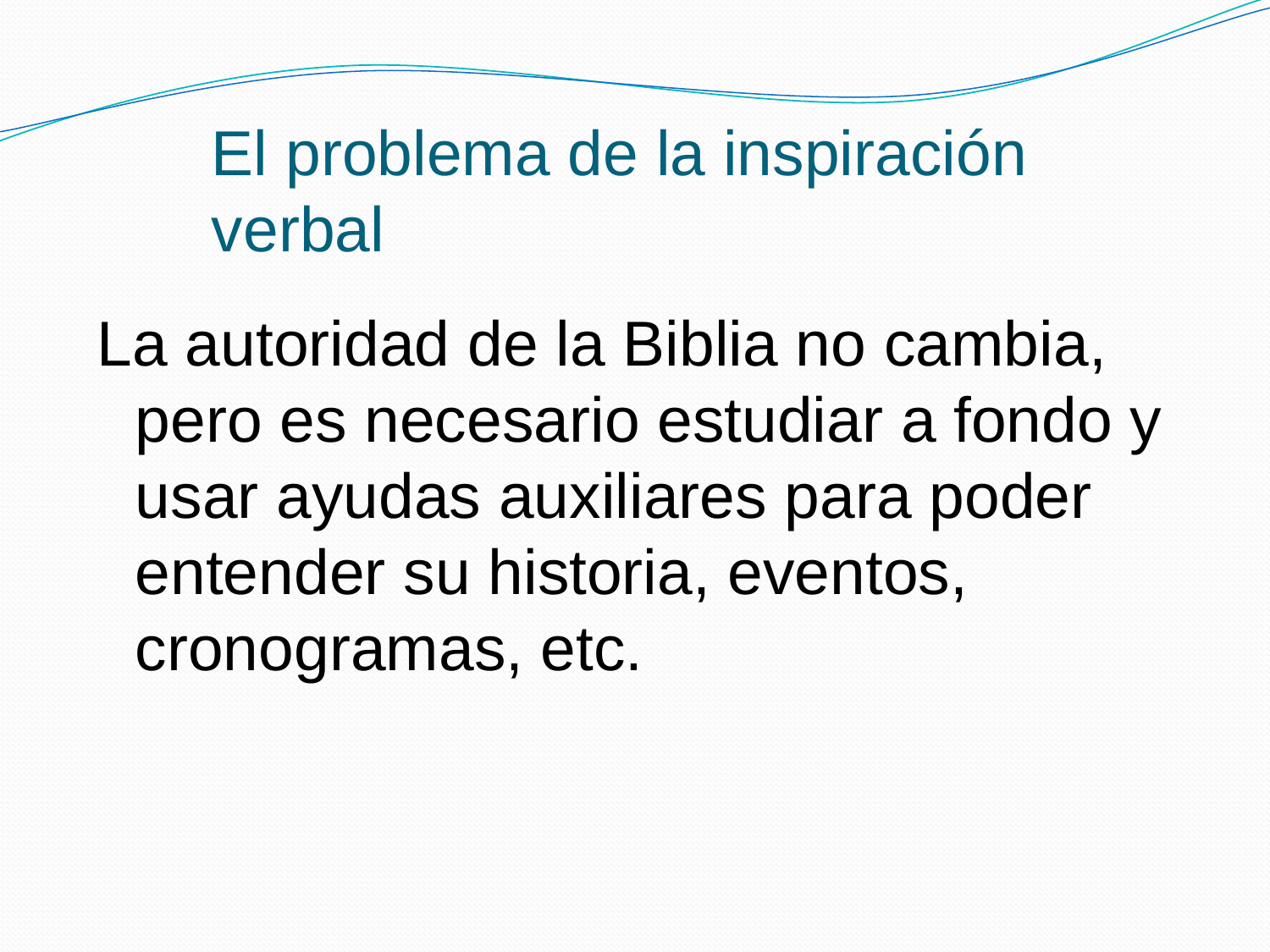

# El problema de la inspiración verbal
La autoridad de la Biblia no cambia, pero es necesario estudiar a fondo y usar ayudas auxiliares para poder entender su historia, eventos, cronogramas, etc.